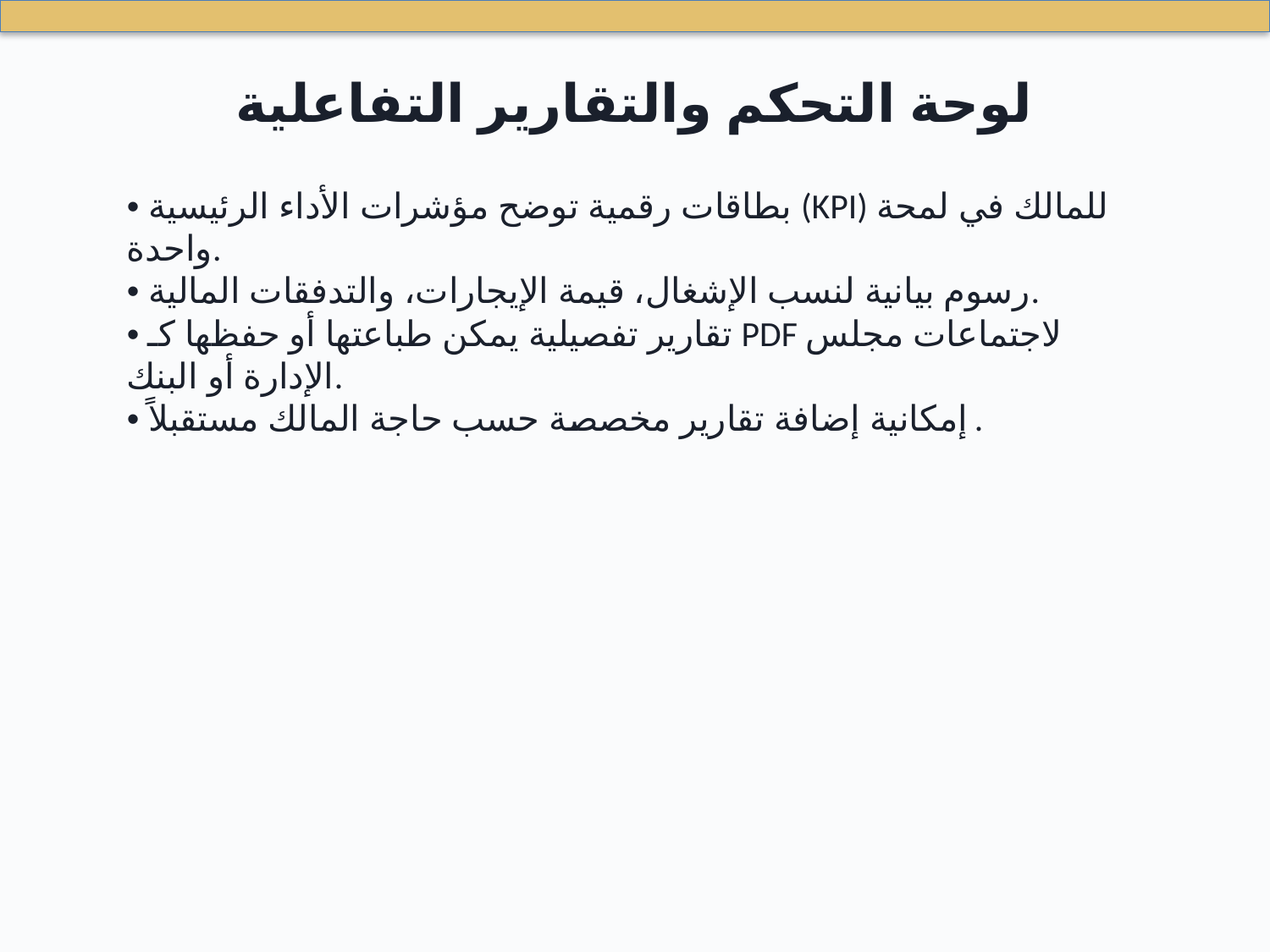

لوحة التحكم والتقارير التفاعلية
• بطاقات رقمية توضح مؤشرات الأداء الرئيسية (KPI) للمالك في لمحة واحدة.
• رسوم بيانية لنسب الإشغال، قيمة الإيجارات، والتدفقات المالية.
• تقارير تفصيلية يمكن طباعتها أو حفظها كـ PDF لاجتماعات مجلس الإدارة أو البنك.
• إمكانية إضافة تقارير مخصصة حسب حاجة المالك مستقبلاً.